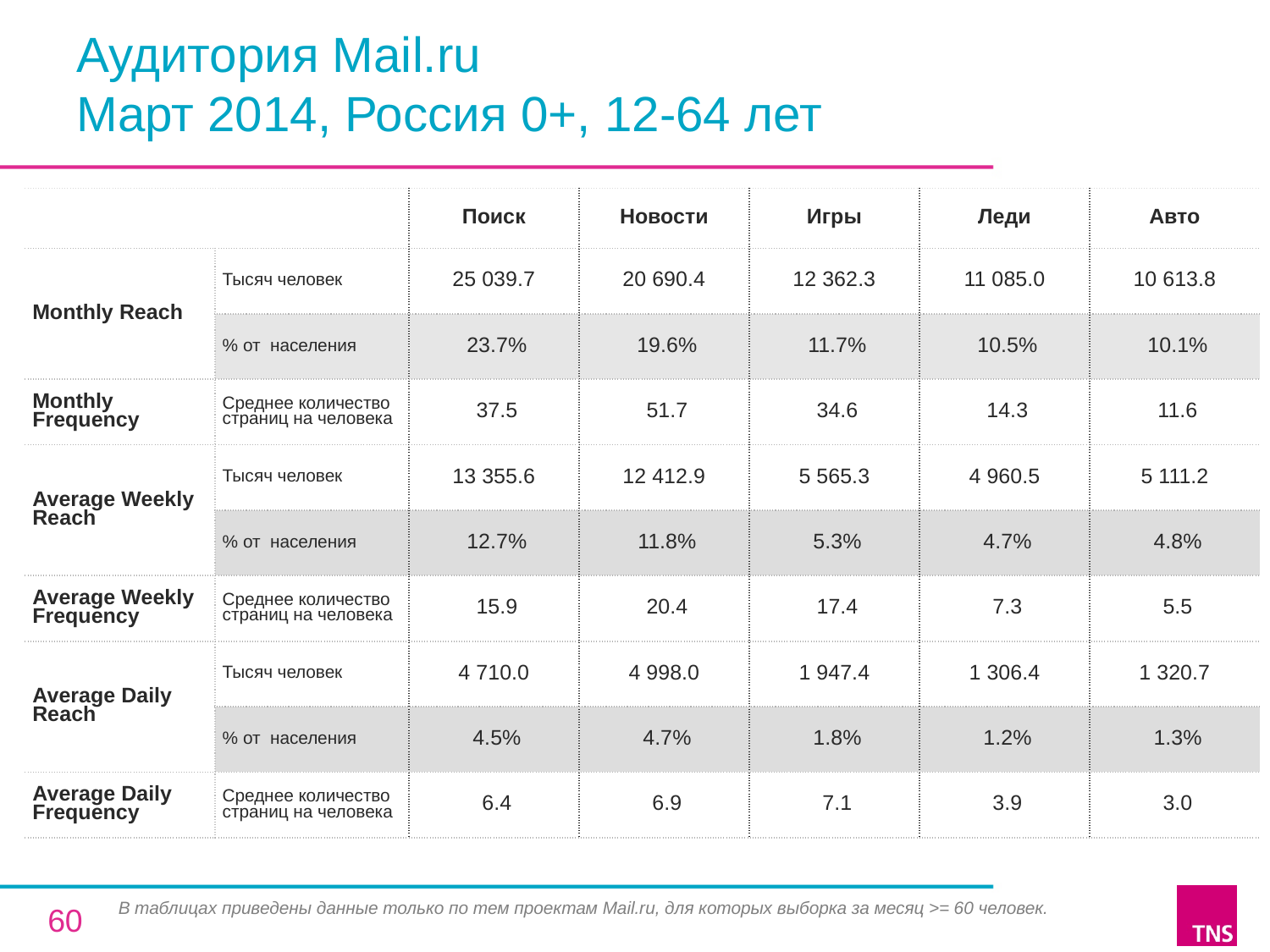

# Аудитория Mail.ru Март 2014, Россия 0+, 12-64 лет
|  |  | Поиск | Новости | Игры | Леди | Авто |
| --- | --- | --- | --- | --- | --- | --- |
| Monthly Reach | Тысяч человек | 25 039.7 | 20 690.4 | 12 362.3 | 11 085.0 | 10 613.8 |
|  | % от населения | 23.7% | 19.6% | 11.7% | 10.5% | 10.1% |
| Monthly Frequency | Среднее количество страниц на человека | 37.5 | 51.7 | 34.6 | 14.3 | 11.6 |
| Average Weekly Reach | Тысяч человек | 13 355.6 | 12 412.9 | 5 565.3 | 4 960.5 | 5 111.2 |
|  | % от населения | 12.7% | 11.8% | 5.3% | 4.7% | 4.8% |
| Average Weekly Frequency | Среднее количество страниц на человека | 15.9 | 20.4 | 17.4 | 7.3 | 5.5 |
| Average Daily Reach | Тысяч человек | 4 710.0 | 4 998.0 | 1 947.4 | 1 306.4 | 1 320.7 |
|  | % от населения | 4.5% | 4.7% | 1.8% | 1.2% | 1.3% |
| Average Daily Frequency | Среднее количество страниц на человека | 6.4 | 6.9 | 7.1 | 3.9 | 3.0 |
В таблицах приведены данные только по тем проектам Mail.ru, для которых выборка за месяц >= 60 человек.
60